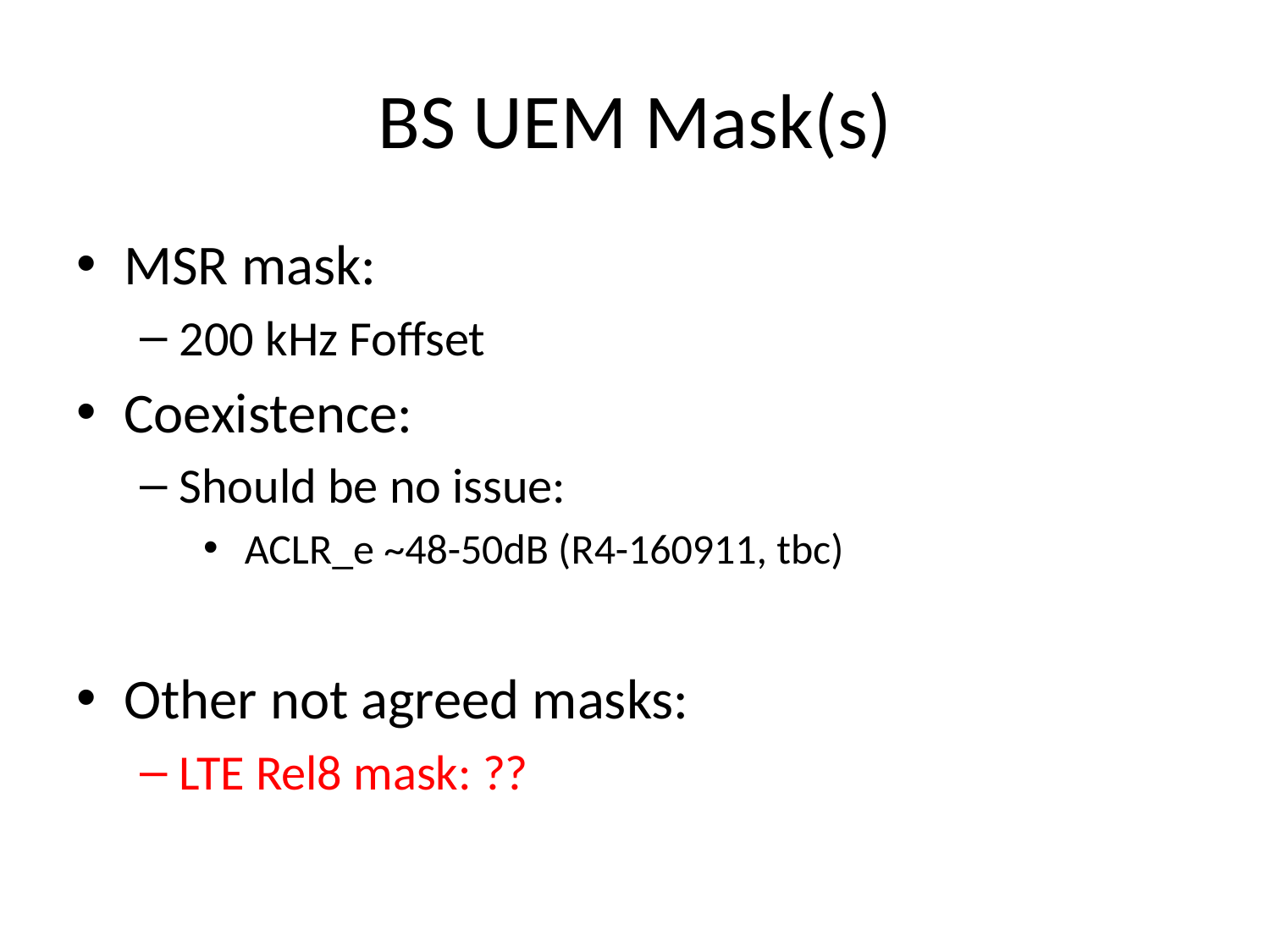

# BS UEM Mask(s)
MSR mask:
200 kHz Foffset
Coexistence:
Should be no issue:
 ACLR_e ~48-50dB (R4-160911, tbc)

Other not agreed masks:
LTE Rel8 mask: ??